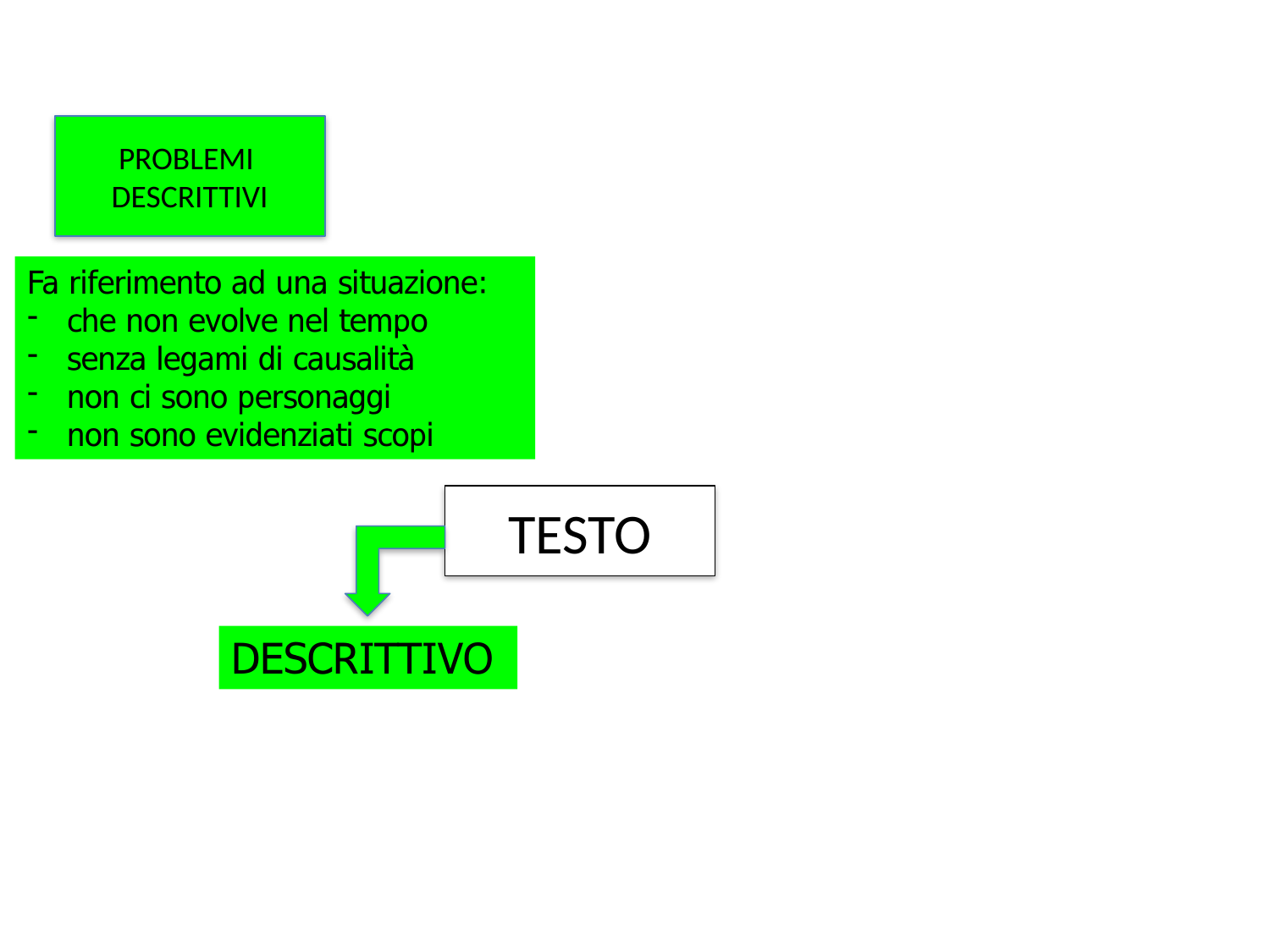

PROBLEMI
DESCRITTIVI
Fa riferimento ad una situazione:
che non evolve nel tempo
senza legami di causalità
non ci sono personaggi
non sono evidenziati scopi
TESTO

DESCRITTIVO